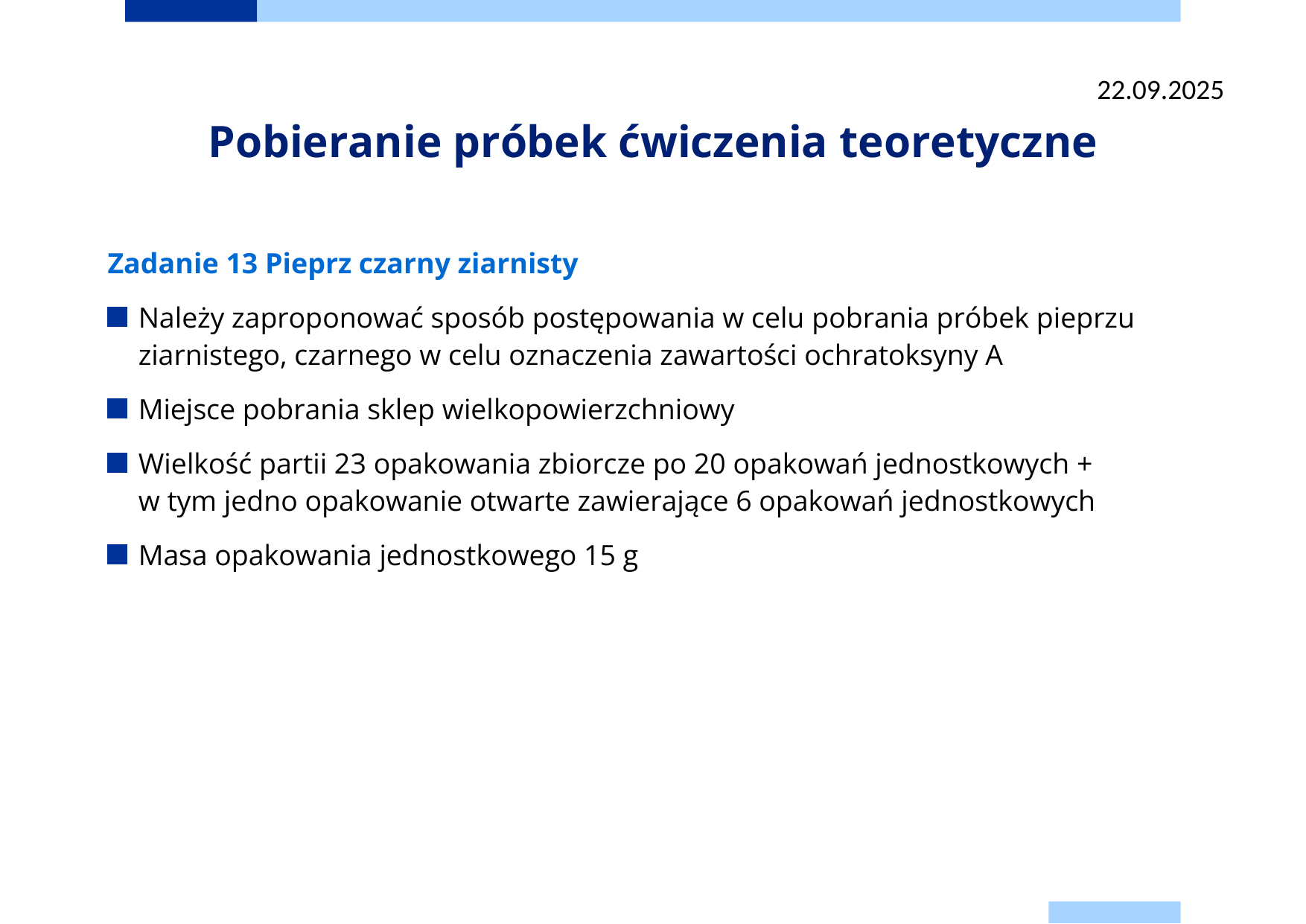

22.09.2025
# Pobieranie próbek ćwiczenia teoretyczne
Zadanie 13 Pieprz czarny ziarnisty
Należy zaproponować sposób postępowania w celu pobrania próbek pieprzu ziarnistego, czarnego w celu oznaczenia zawartości ochratoksyny A
Miejsce pobrania sklep wielkopowierzchniowy
Wielkość partii 23 opakowania zbiorcze po 20 opakowań jednostkowych +
w tym jedno opakowanie otwarte zawierające 6 opakowań jednostkowych
Masa opakowania jednostkowego 15 g